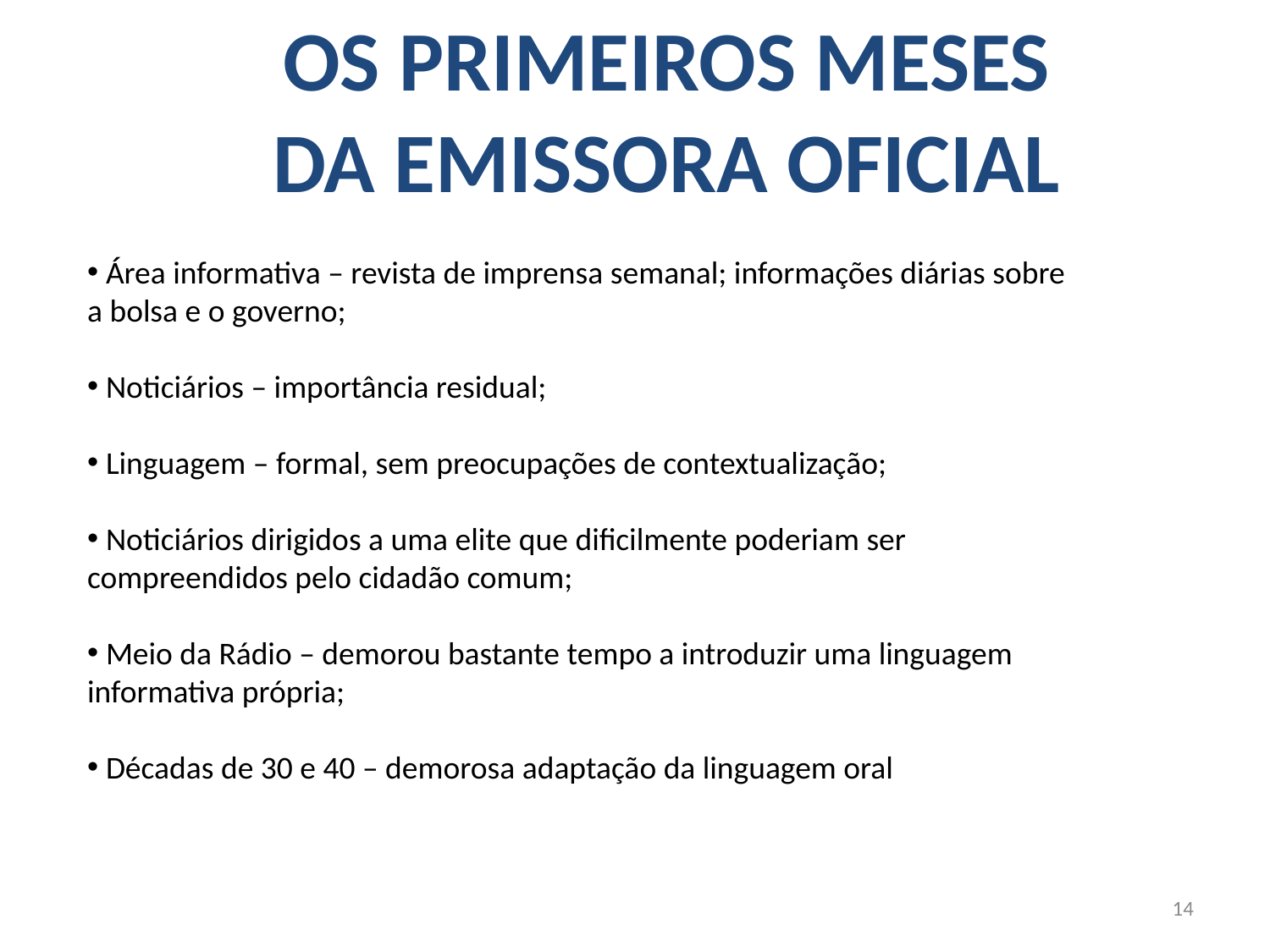

OS PRIMEIROS MESES
DA EMISSORA OFICIAL
 Área informativa – revista de imprensa semanal; informações diárias sobre a bolsa e o governo;

 Noticiários – importância residual;

 Linguagem – formal, sem preocupações de contextualização;

 Noticiários dirigidos a uma elite que dificilmente poderiam ser compreendidos pelo cidadão comum;

 Meio da Rádio – demorou bastante tempo a introduzir uma linguagem informativa própria;

 Décadas de 30 e 40 – demorosa adaptação da linguagem oral
14